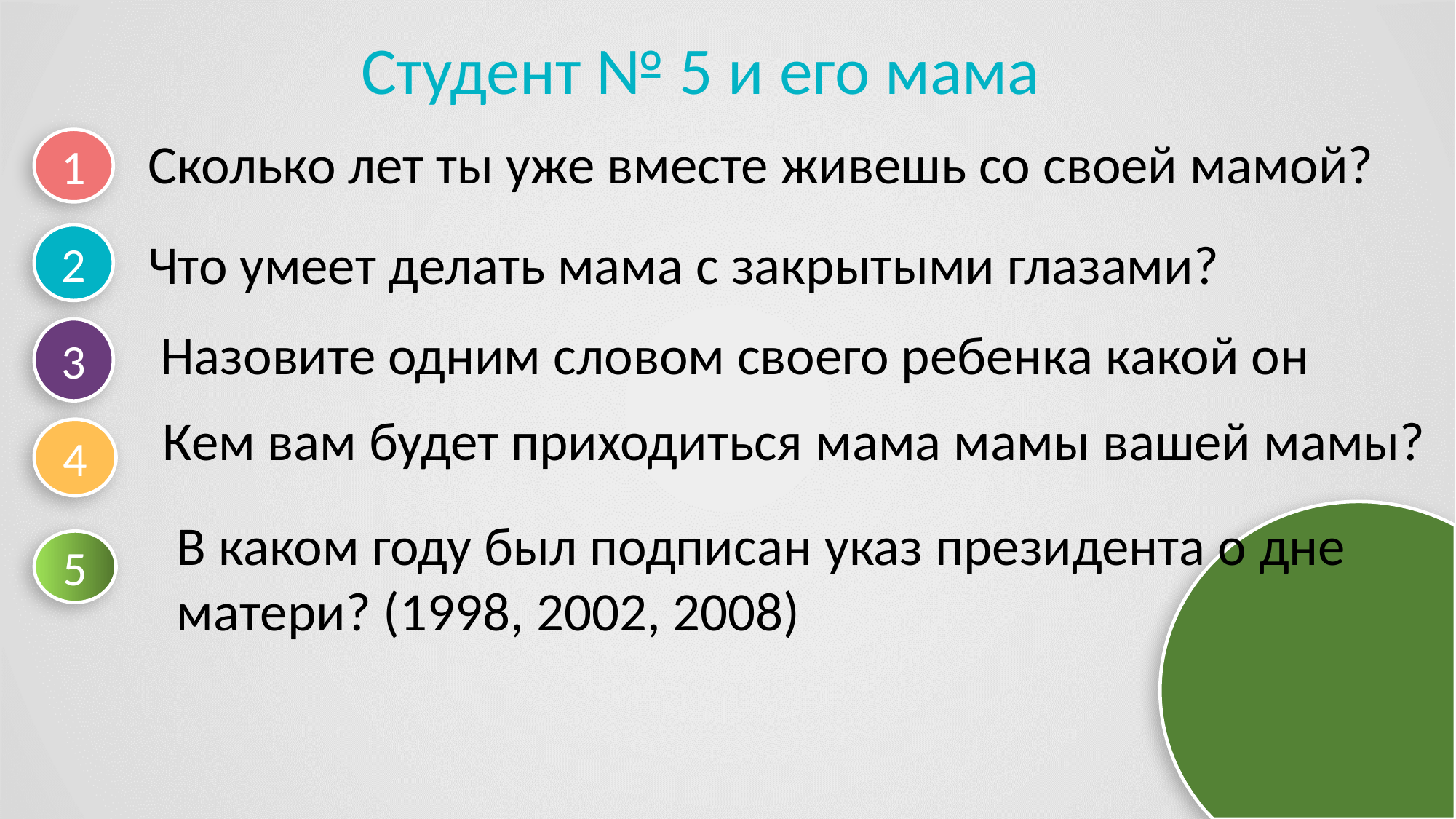

Студент № 5 и его мама
Сколько лет ты уже вместе живешь со своей мамой?
1
Что умеет делать мама с закрытыми глазами?
2
Назовите одним словом своего ребенка какой он
3
Кем вам будет приходиться мама мамы вашей мамы?
4

В каком году был подписан указ президента о дне матери? (1998, 2002, 2008)
5